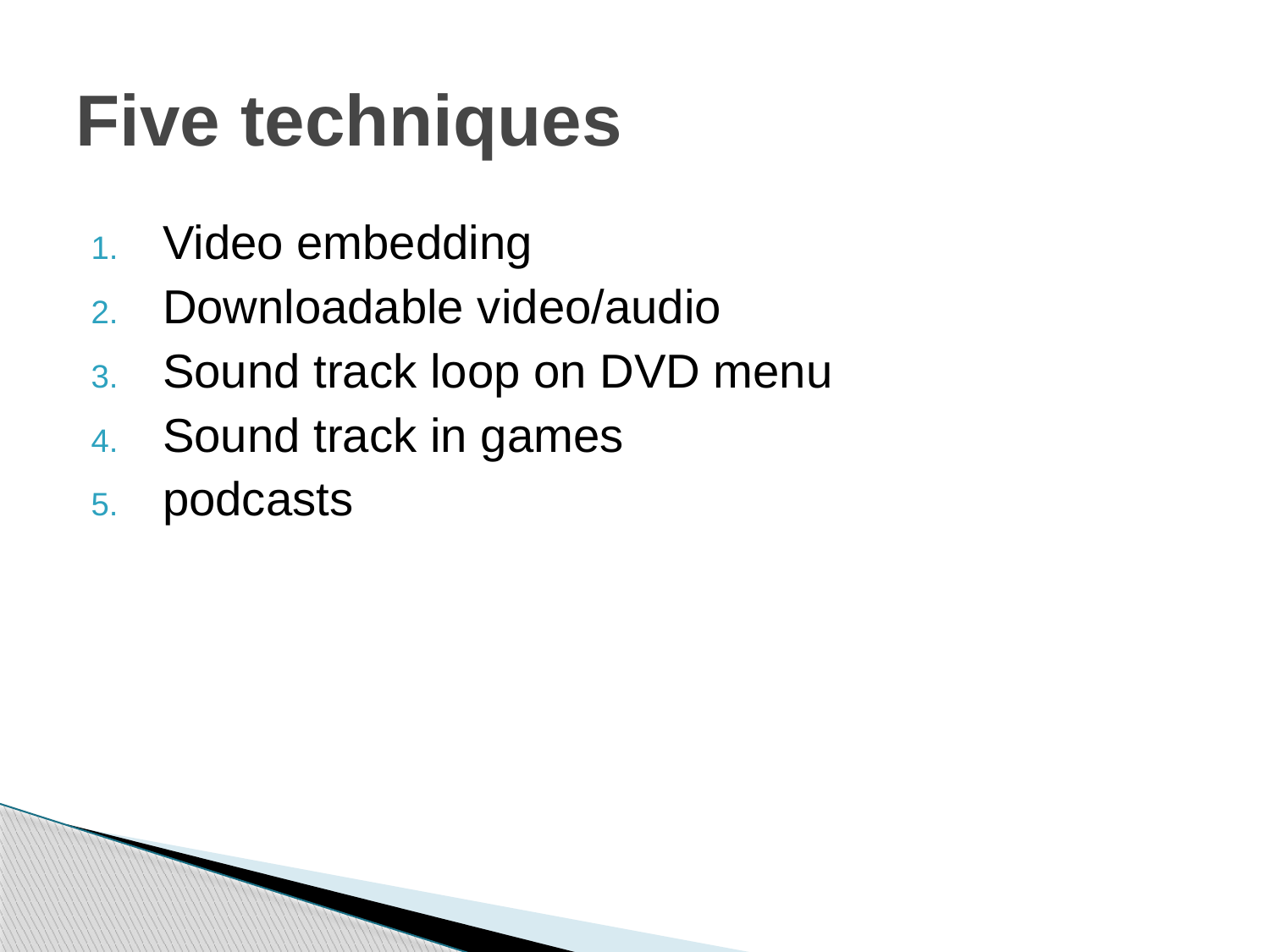

# Five techniques
Video embedding
Downloadable video/audio
Sound track loop on DVD menu
Sound track in games
podcasts